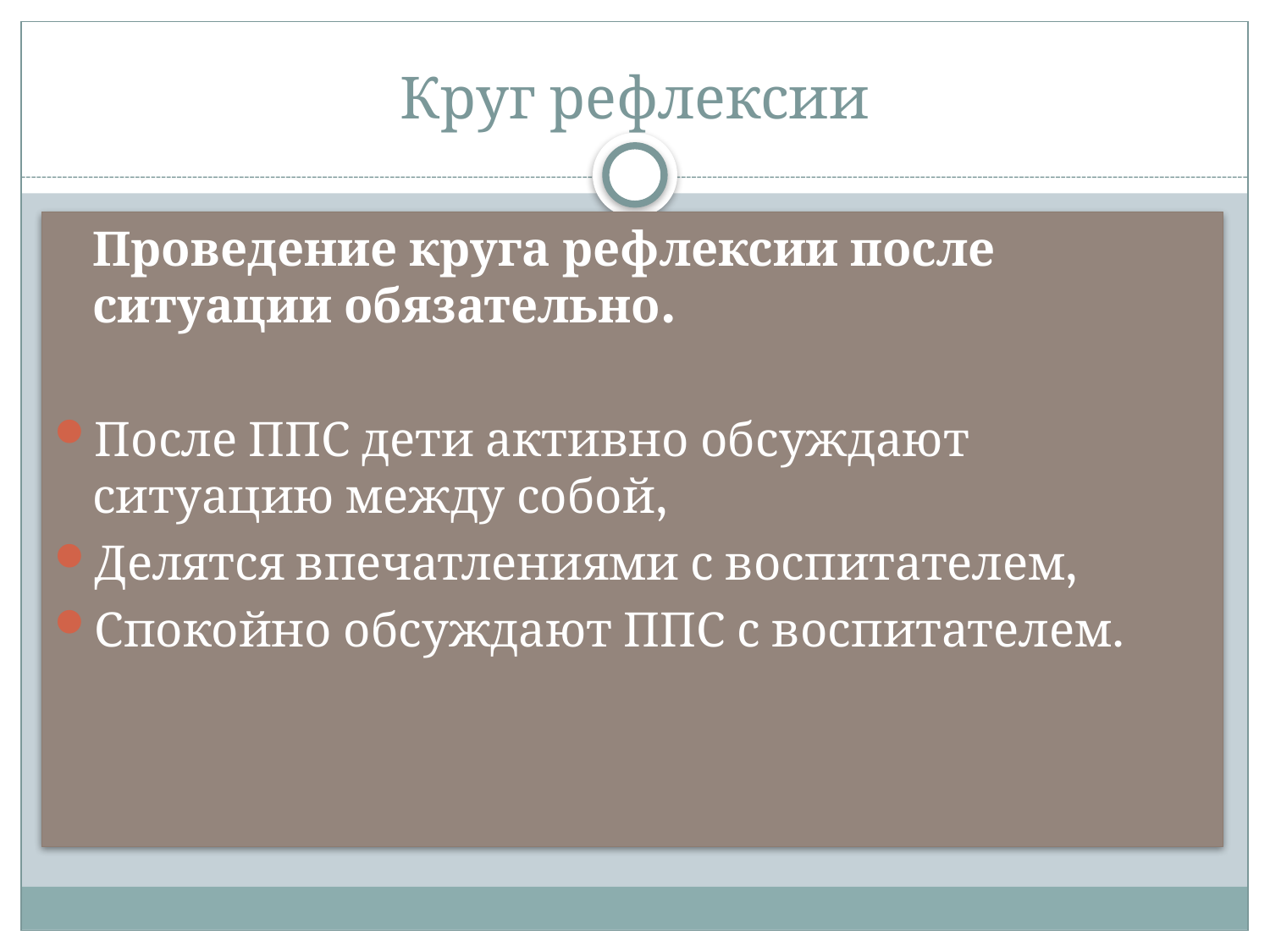

# Круг рефлексии
	Проведение круга рефлексии после ситуации обязательно.

После ППС дети активно обсуждают ситуацию между собой,
Делятся впечатлениями с воспитателем,
Спокойно обсуждают ППС с воспитателем.